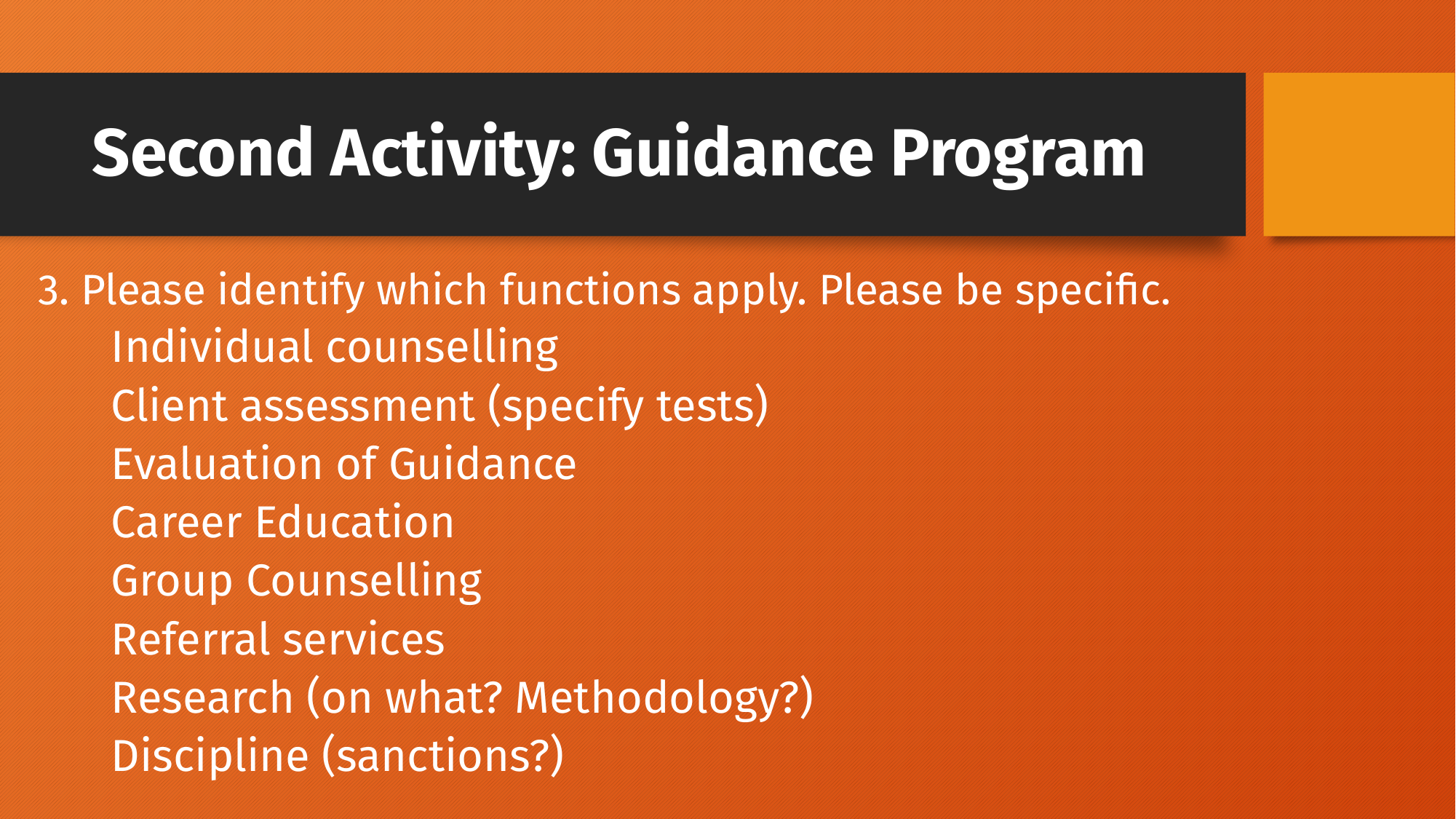

# Second Activity: Guidance Program
3. Please identify which functions apply. Please be specific.
	Individual counselling
	Client assessment (specify tests)
	Evaluation of Guidance
	Career Education
	Group Counselling
	Referral services
	Research (on what? Methodology?)
	Discipline (sanctions?)